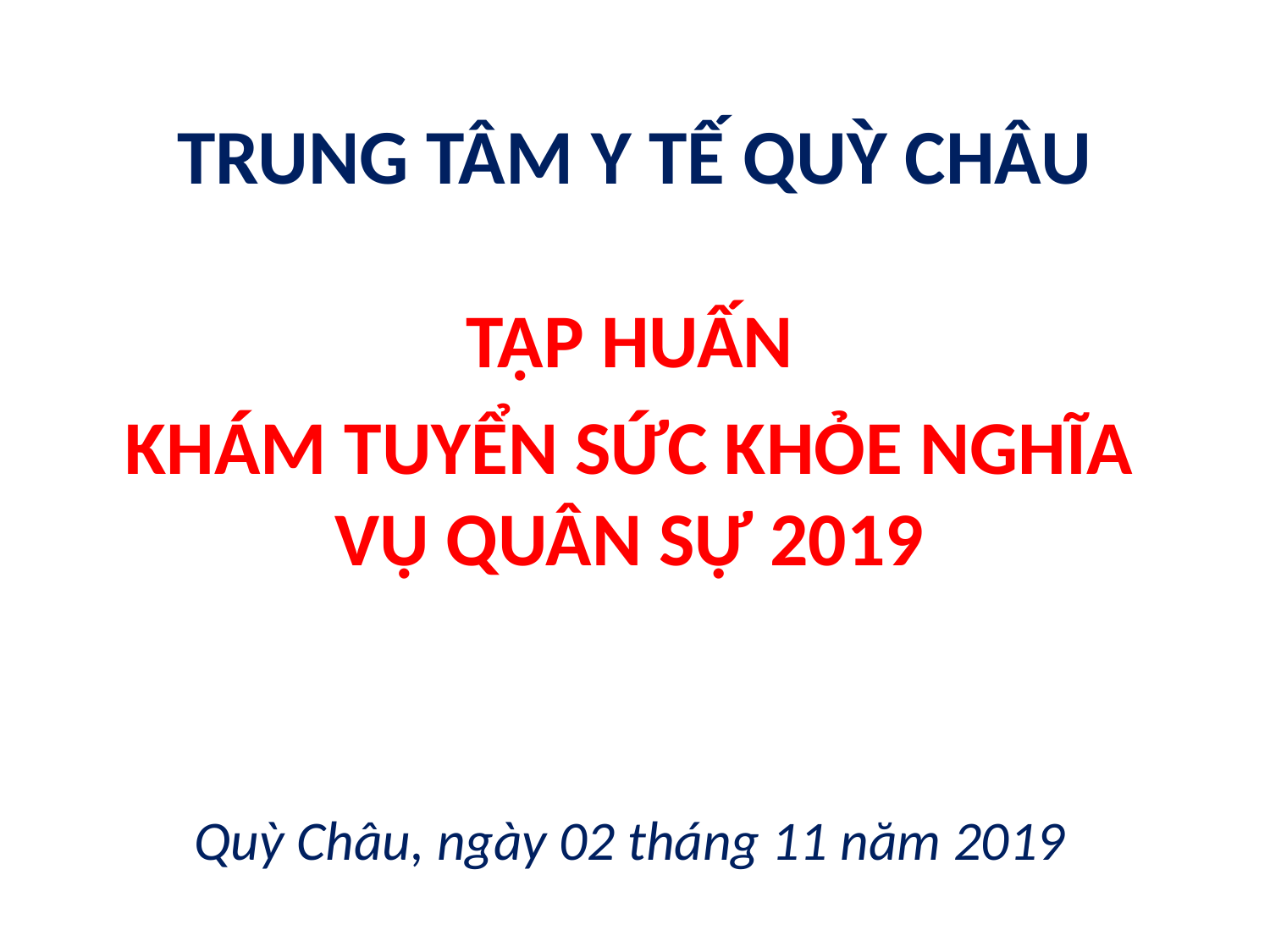

# TRUNG TÂM Y TẾ QUỲ CHÂU
TẬP HUẤN
KHÁM TUYỂN SỨC KHỎE NGHĨA VỤ QUÂN SỰ 2019

Quỳ Châu, ngày 02 tháng 11 năm 2019